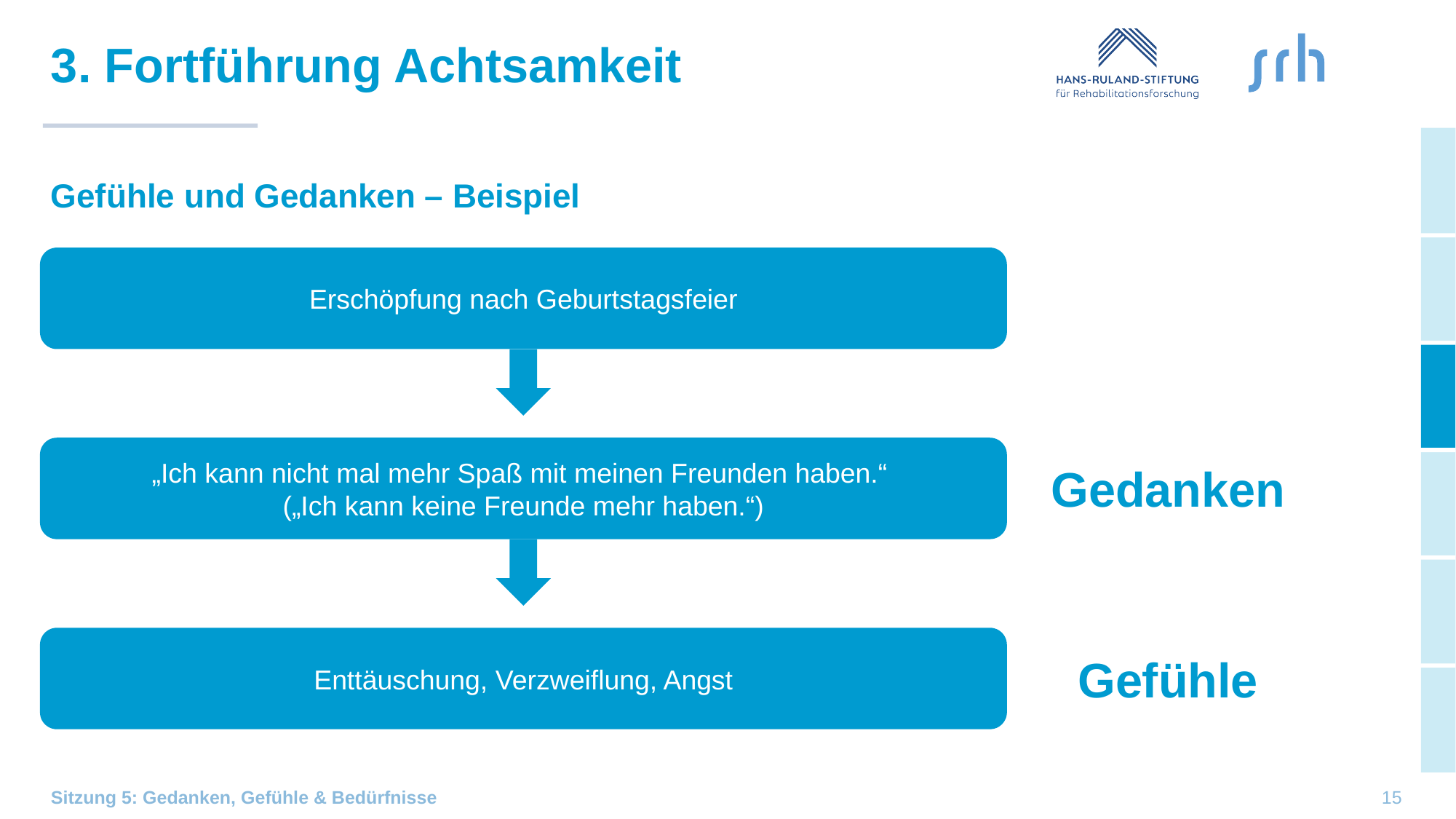

# 3. Fortführung Achtsamkeit
Gefühle und Gedanken – Beispiel

Erschöpfung nach Geburtstagsfeier

„Ich kann nicht mal mehr Spaß mit meinen Freunden haben.“
(„Ich kann keine Freunde mehr haben.“)
Gedanken

Enttäuschung, Verzweiflung, Angst
Gefühle
15
Sitzung 5: Gedanken, Gefühle & Bedürfnisse